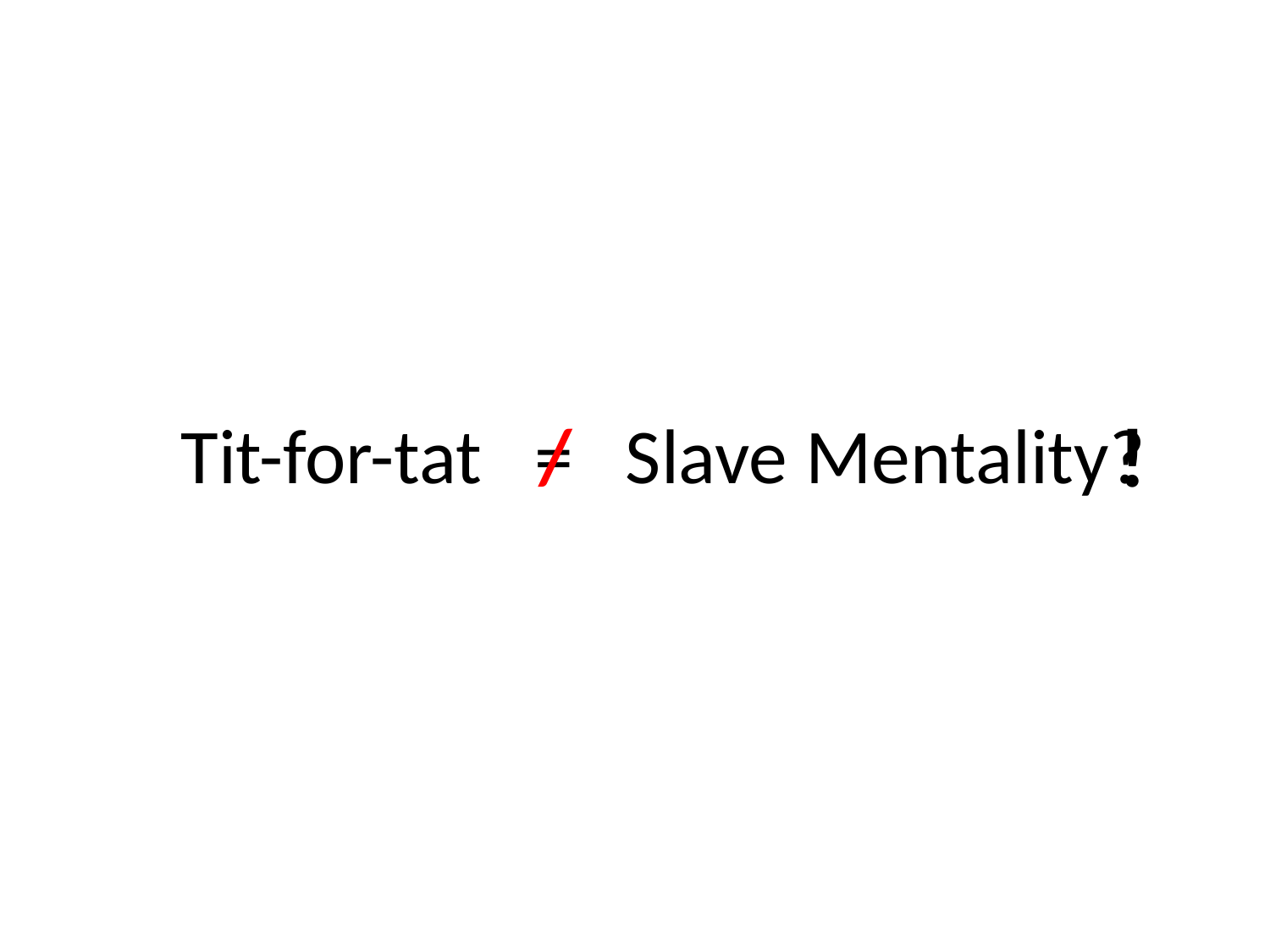

# Tit-for-tat   =   Slave Mentality
/
?
!